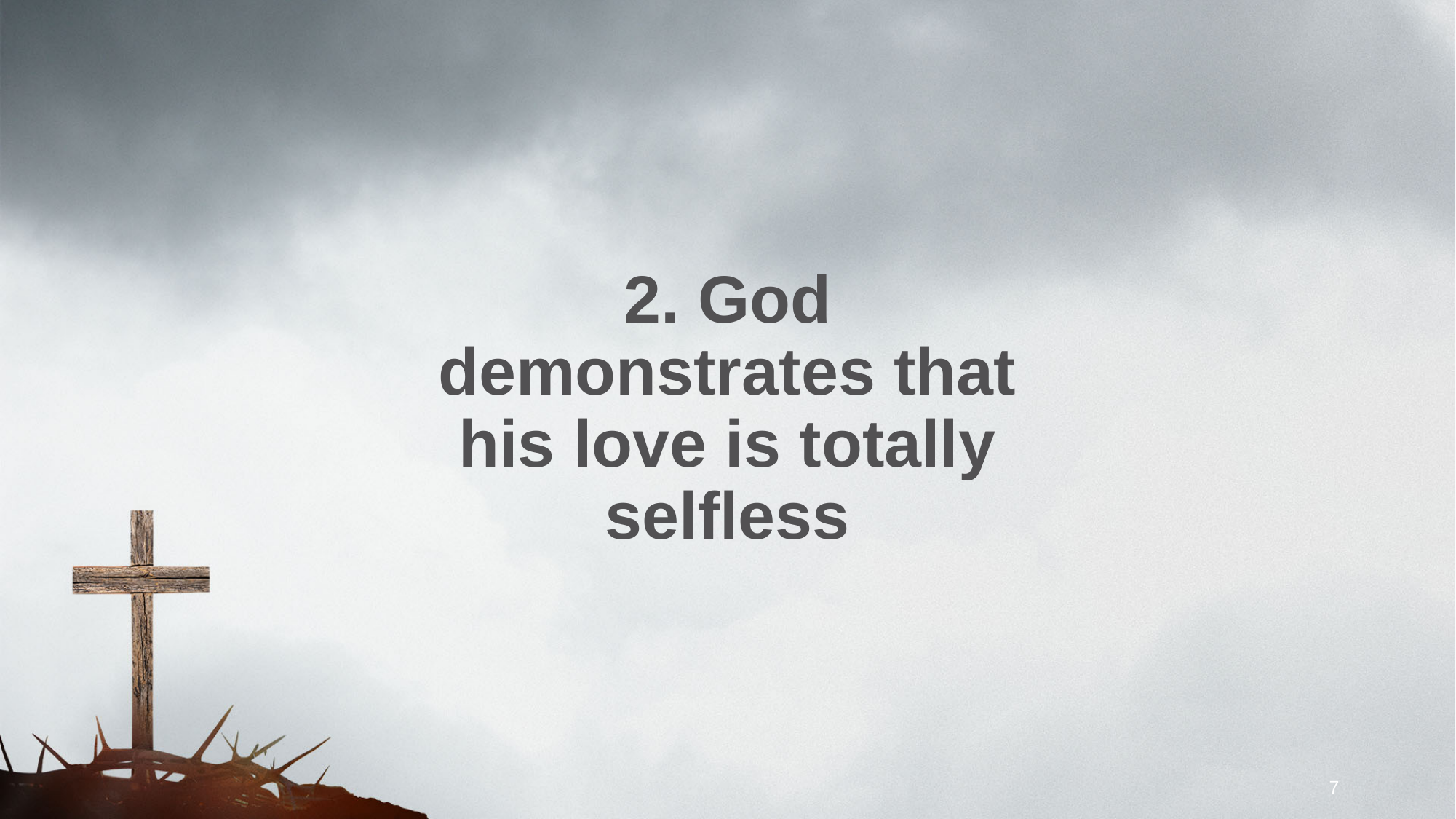

# 2. God demonstrates that his love is totally selfless
7